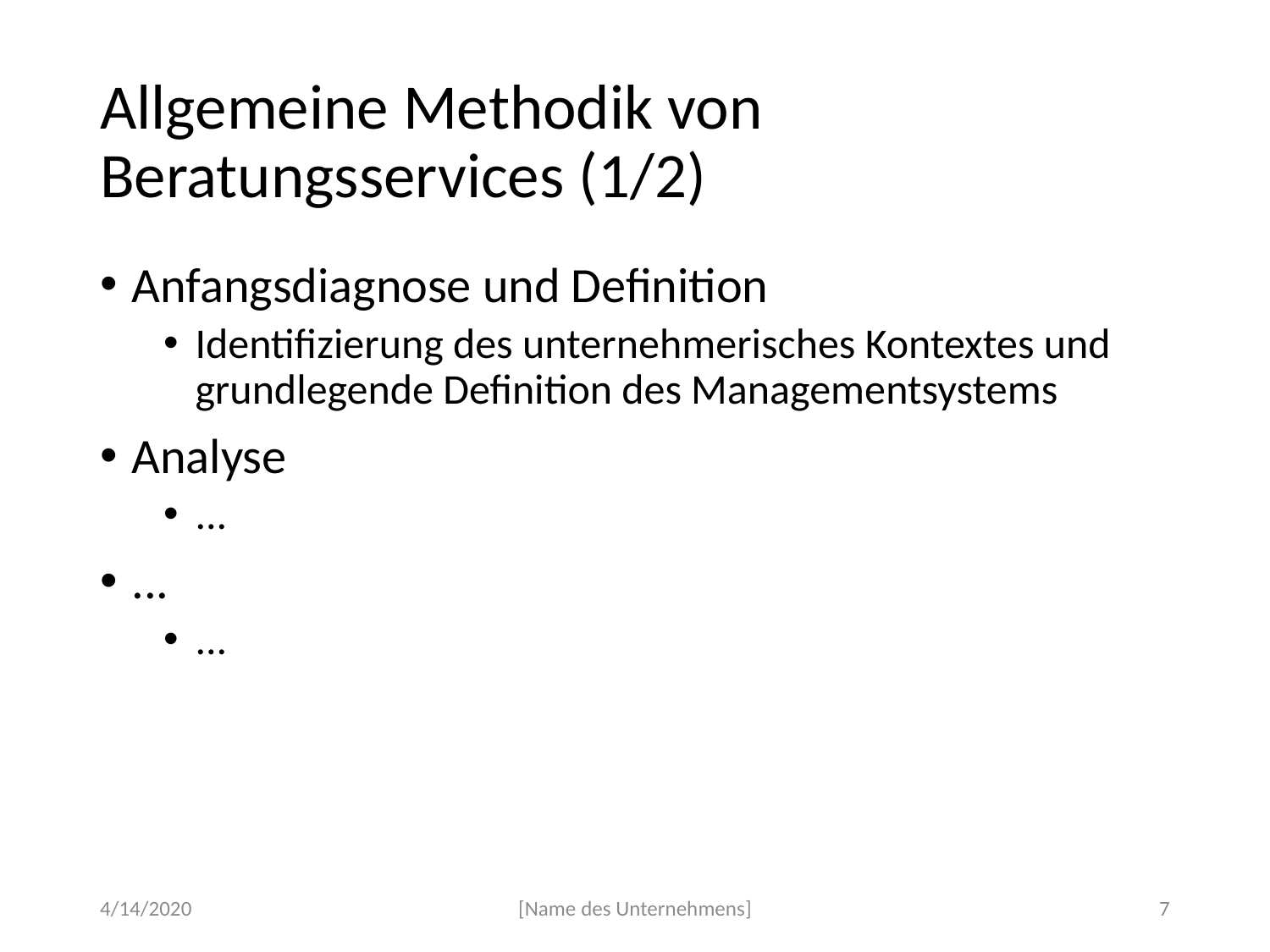

# Allgemeine Methodik von Beratungsservices (1/2)
Anfangsdiagnose und Definition
Identifizierung des unternehmerisches Kontextes und grundlegende Definition des Managementsystems
Analyse
...
...
...
4/14/2020
[Name des Unternehmens]
7